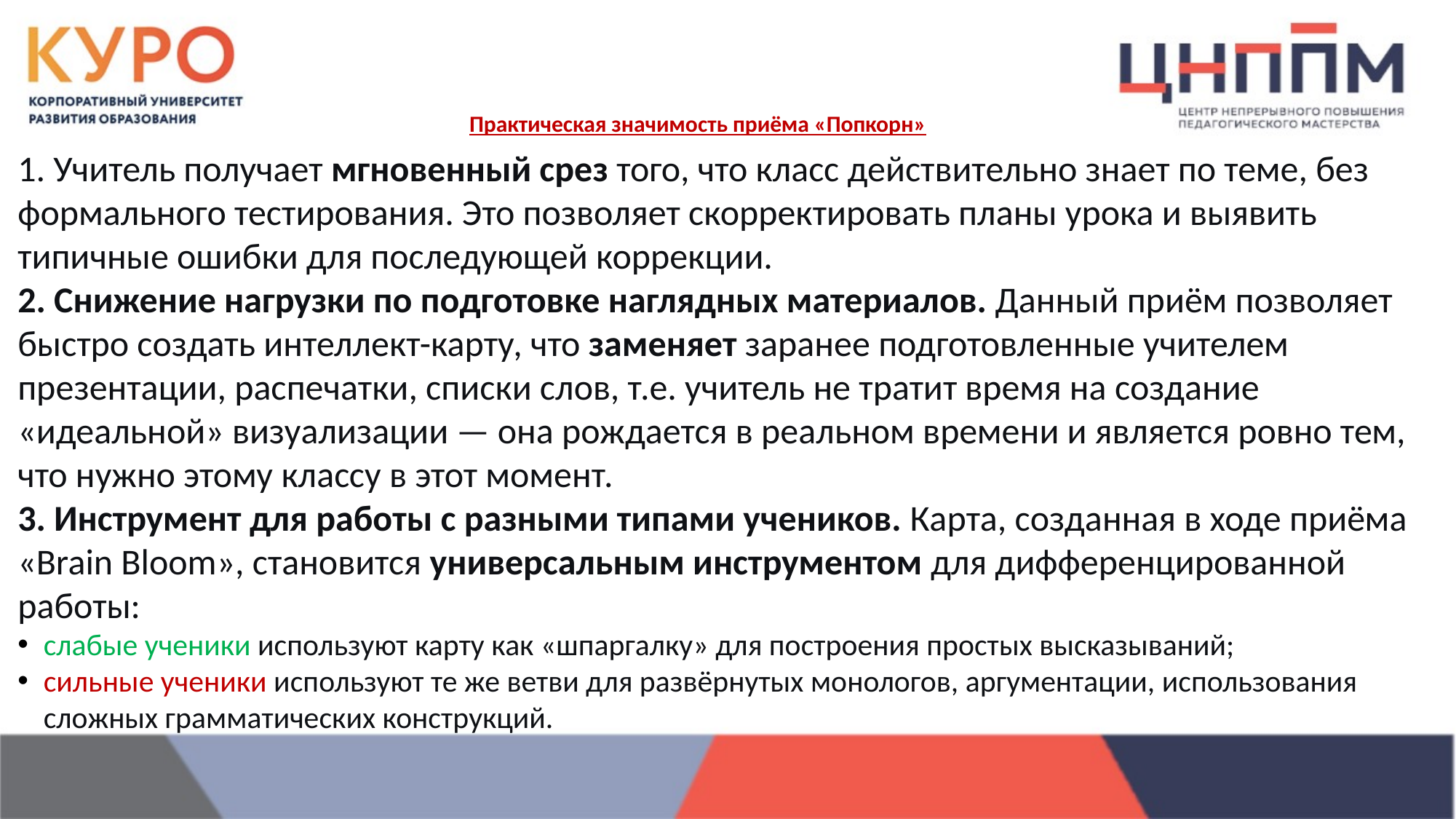

Практическая значимость приёма «Попкорн»

1. Учитель получает мгновенный срез того, что класс действительно знает по теме, без формального тестирования. Это позволяет скорректировать планы урока и выявить типичные ошибки для последующей коррекции.
2. Снижение нагрузки по подготовке наглядных материалов. Данный приём позволяет быстро создать интеллект-карту, что заменяет заранее подготовленные учителем презентации, распечатки, списки слов, т.е. учитель не тратит время на создание «идеальной» визуализации — она рождается в реальном времени и является ровно тем, что нужно этому классу в этот момент.
3. Инструмент для работы с разными типами учеников. Карта, созданная в ходе приёма «Brain Bloom», становится универсальным инструментом для дифференцированной работы:
слабые ученики используют карту как «шпаргалку» для построения простых высказываний;
сильные ученики используют те же ветви для развёрнутых монологов, аргументации, использования сложных грамматических конструкций.